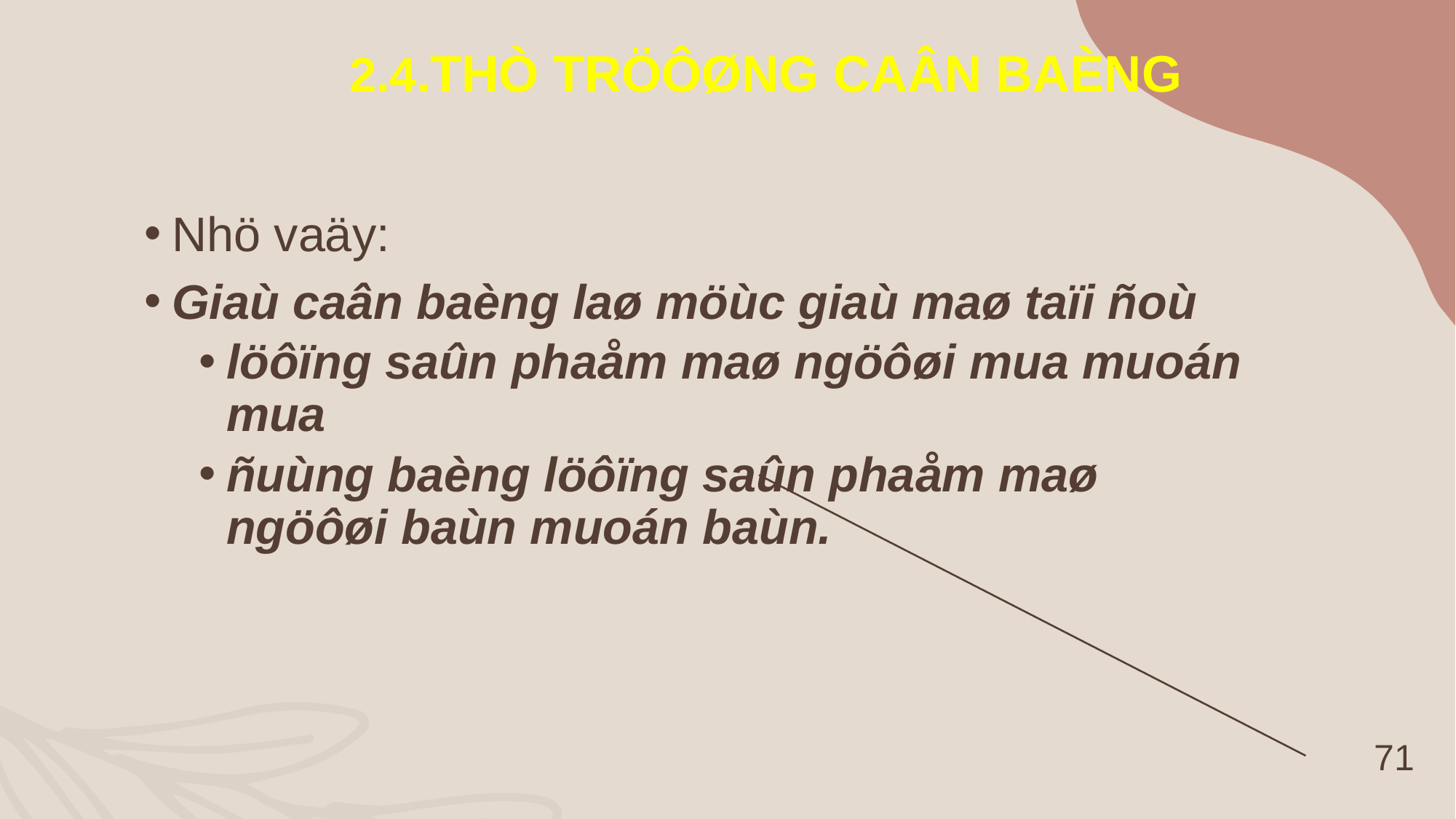

2.4.THÒ TRÖÔØNG CAÂN BAÈNG
#
Nhö vaäy:
Giaù caân baèng laø möùc giaù maø taïi ñoù
löôïng saûn phaåm maø ngöôøi mua muoán mua
ñuùng baèng löôïng saûn phaåm maø ngöôøi baùn muoán baùn.

71